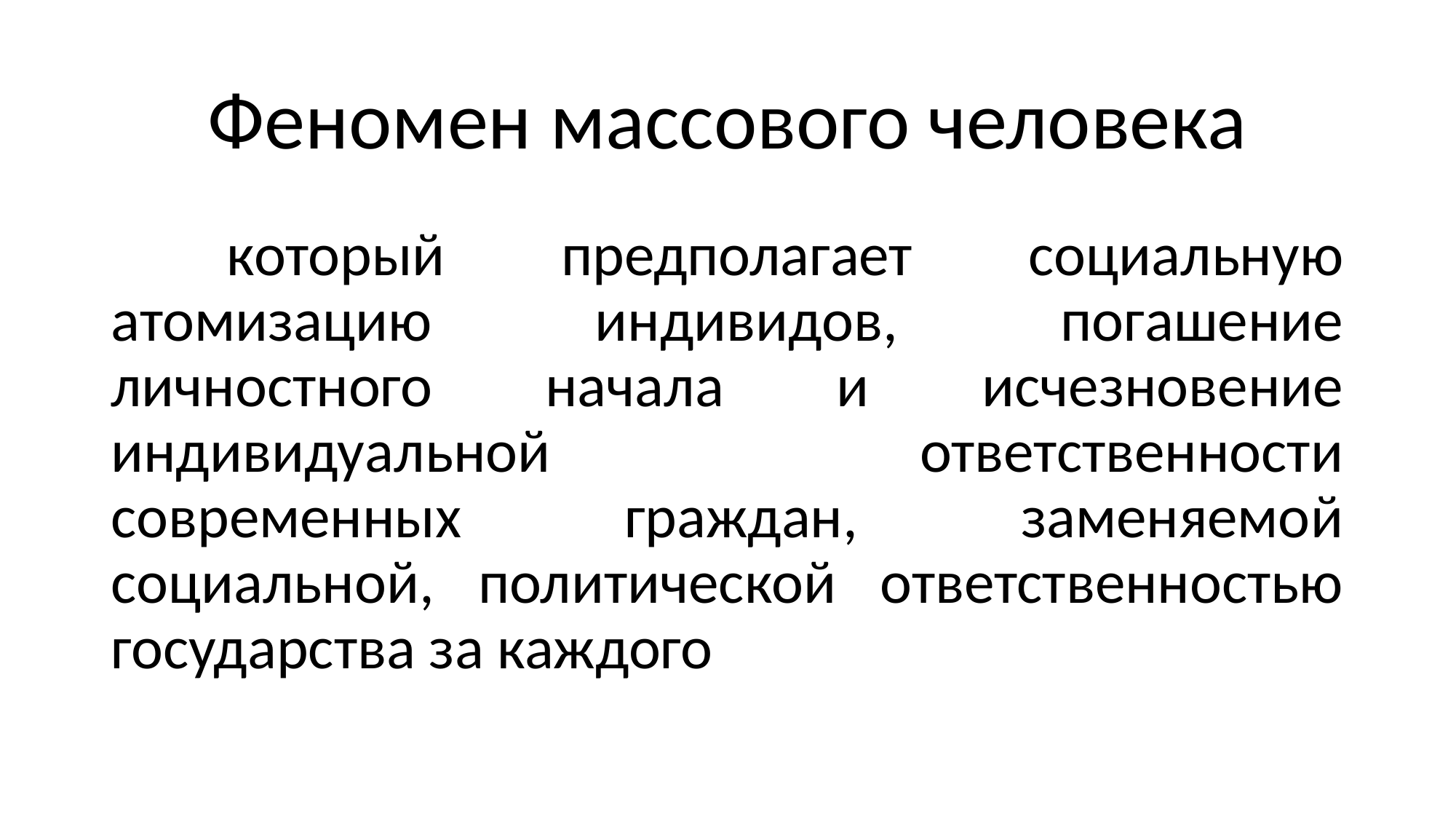

# Феномен массового человека
 который предполагает социальную атомизацию индивидов, погашение личностного начала и исчезновение индивидуальной ответственности современных граждан, заменяемой социальной, политической ответственностью государства за каждого